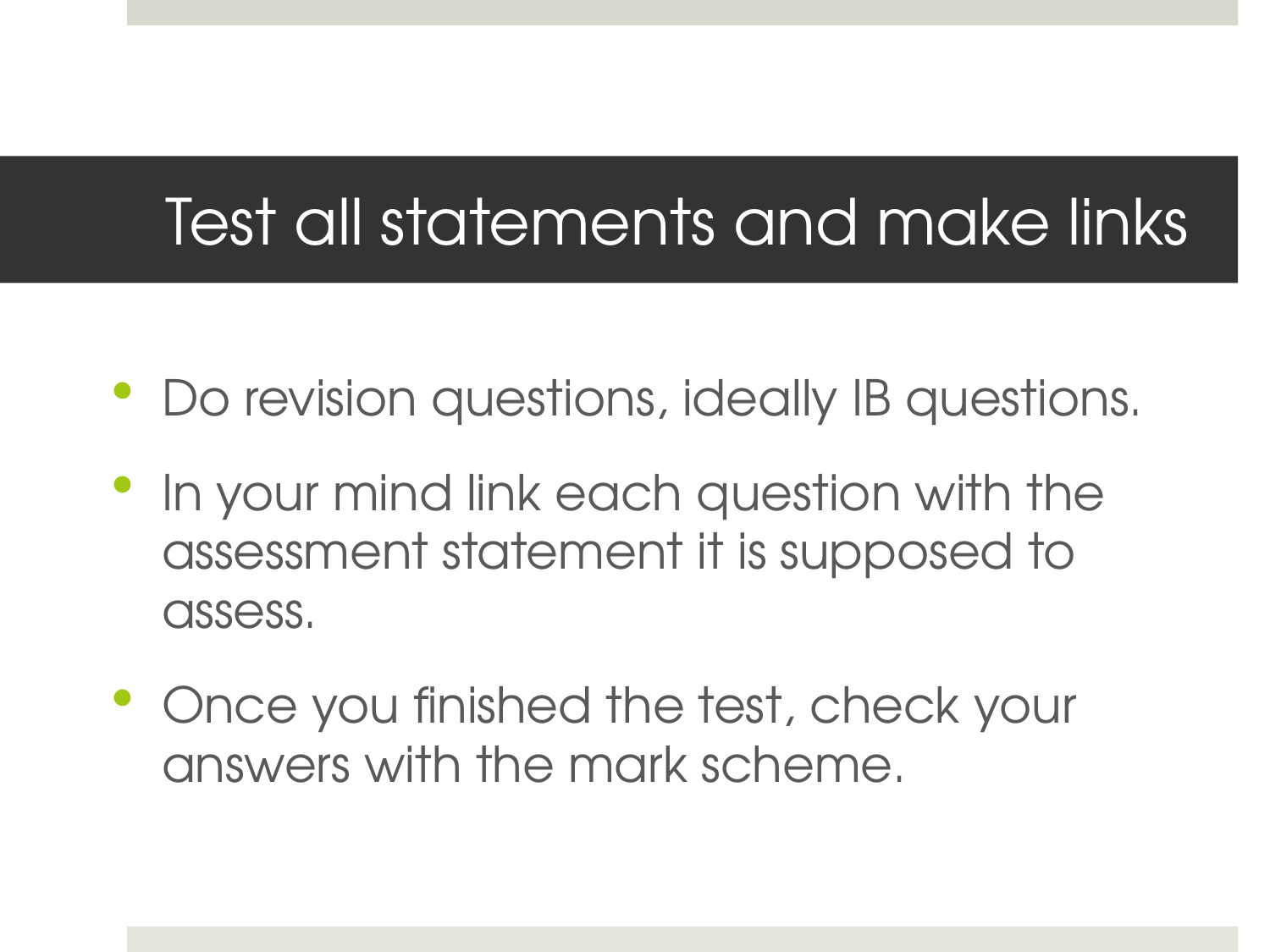

# Test all statements and make links
Do revision questions, ideally IB questions.
In your mind link each question with the assessment statement it is supposed to assess.
Once you finished the test, check your answers with the mark scheme.